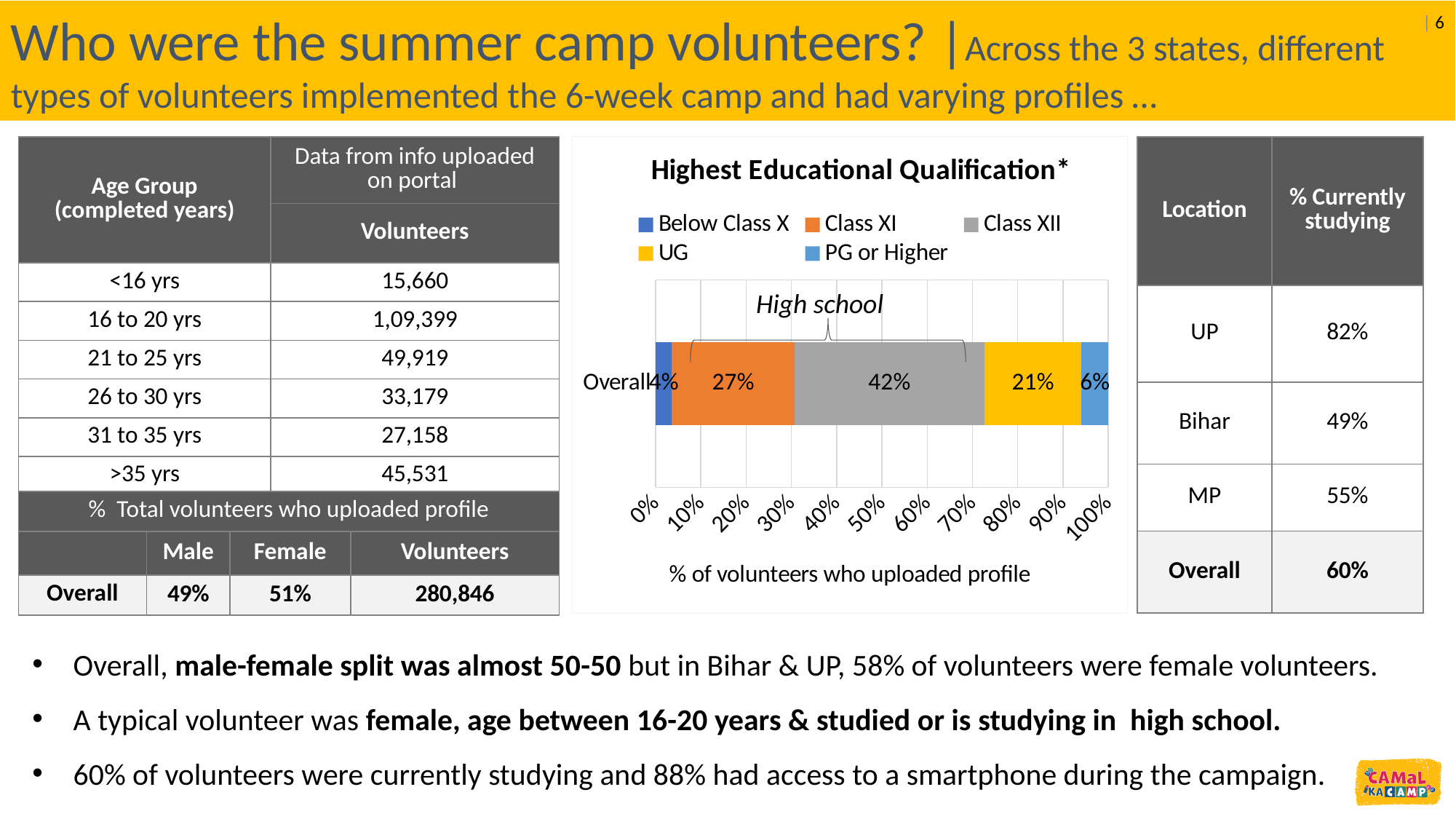

Who were the summer camp volunteers? |Across the 3 states, different types of volunteers implemented the 6-week camp and had varying profiles …
| 6
| Location | % Currently studying |
| --- | --- |
| UP | 82% |
| Bihar | 49% |
| MP | 55% |
| Overall | 60% |
| Age Group (completed years) | Data from info uploaded on portal |
| --- | --- |
|  | Volunteers |
| <16 yrs | 15,660 |
| 16 to 20 yrs | 1,09,399 |
| 21 to 25 yrs | 49,919 |
| 26 to 30 yrs | 33,179 |
| 31 to 35 yrs | 27,158 |
| >35 yrs | 45,531 |

### Chart: Highest Educational Qualification*

| Category | Below Class X | Class XI | Class XII | UG | PG or Higher |
|---|---|---|---|---|---|
| Overall | 0.03551768584918425 | 0.27110587296952776 | 0.41946119937617055 | 0.2147012953718408 | 0.0592139464332766 |
High school
| % Total volunteers who uploaded profile | % Total volunteers who uploaded profile |  |  |
| --- | --- | --- | --- |
|  | Male | Female | Volunteers |
| Overall | 49% | 51% | 280,846 |
Overall, male-female split was almost 50-50 but in Bihar & UP, 58% of volunteers were female volunteers.

A typical volunteer was female, age between 16-20 years & studied or is studying in  high school.

60% of volunteers were currently studying and 88% had access to a smartphone during the campaign.